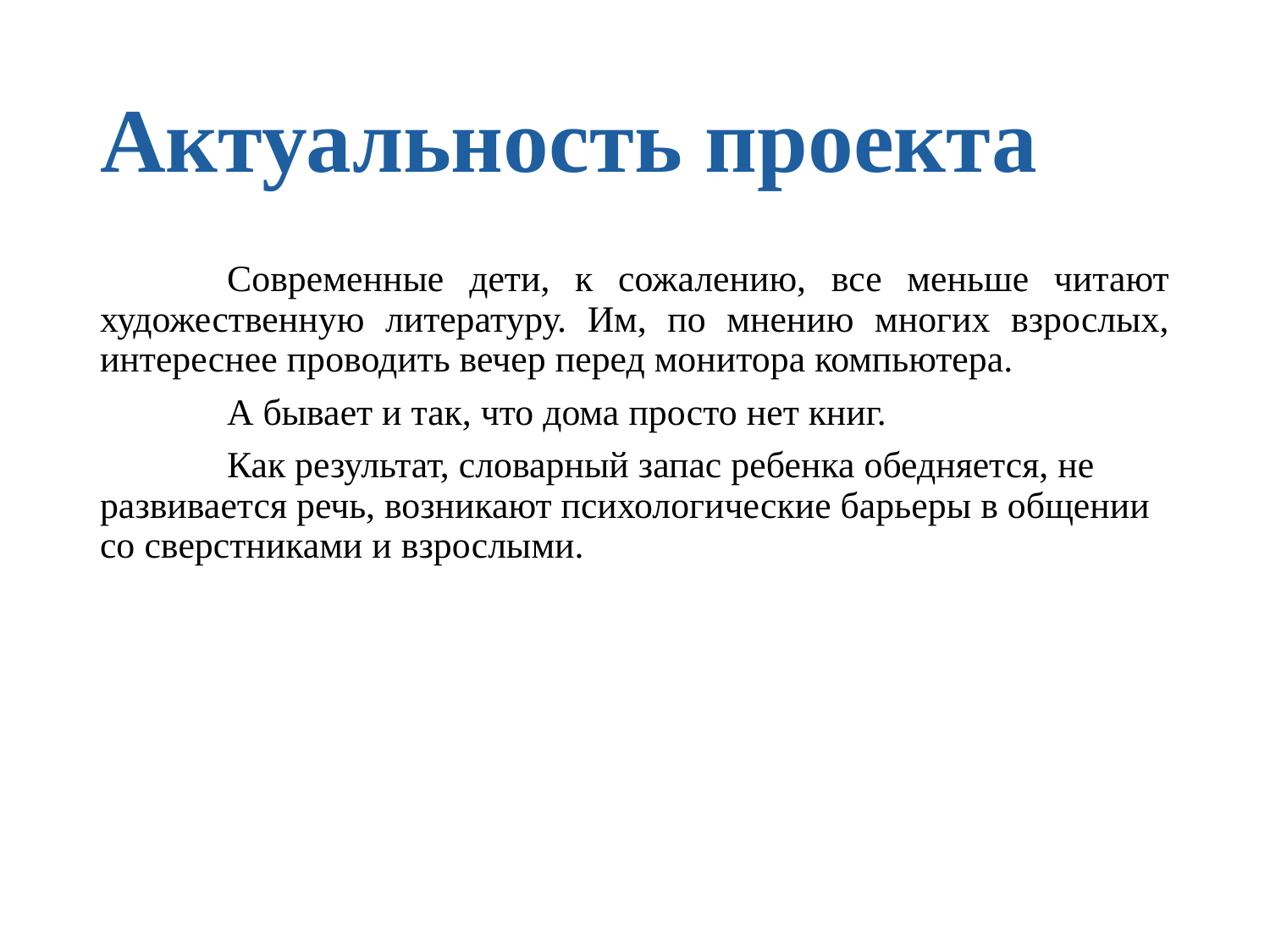

# Актуальность проекта
	Современные дети, к сожалению, все меньше читают художественную литературу. Им, по мнению многих взрослых, интереснее проводить вечер перед монитора компьютера.
	А бывает и так, что дома просто нет книг.
	Как результат, словарный запас ребенка обедняется, не развивается речь, возникают психологические барьеры в общении со сверстниками и взрослыми.